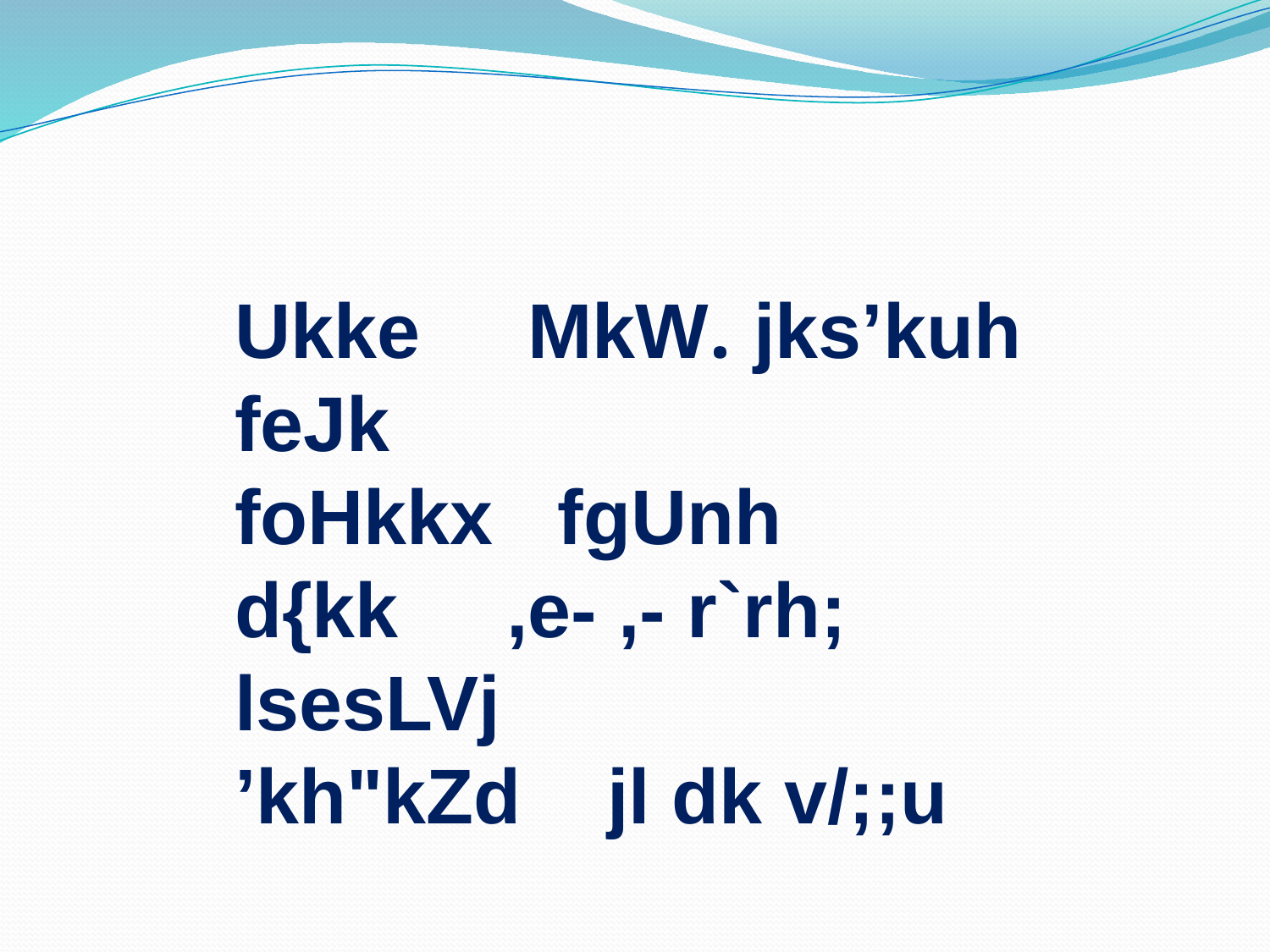

Ukke     MkW. jks’kuh feJk
foHkkx   fgUnh
d{kk     ,e- ,- r`rh; lsesLVj
’kh"kZd    jl dk v/;;u